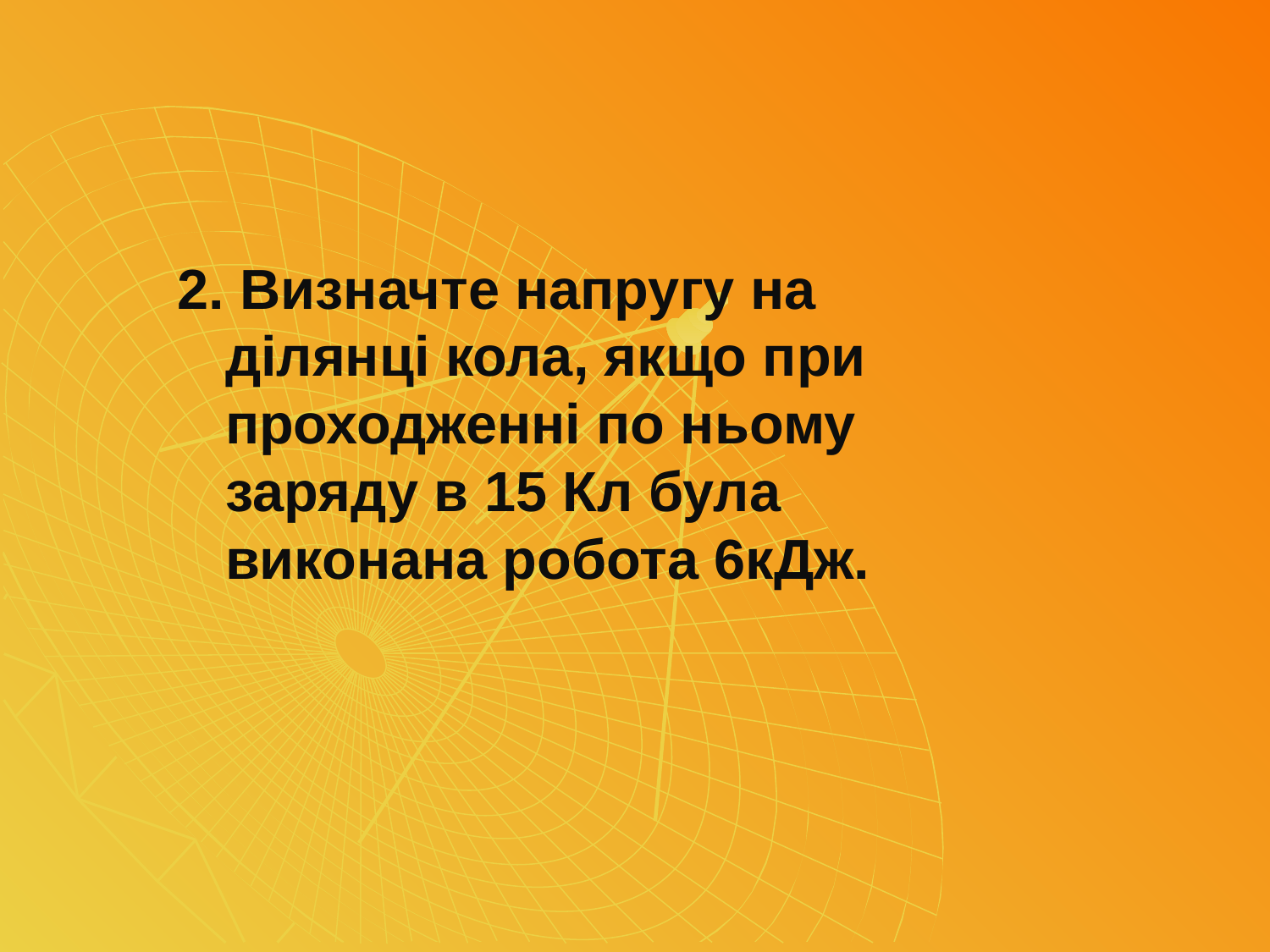

#
2. Визначте напругу на ділянці кола, якщо при проходженні по ньому заряду в 15 Кл була виконана робота 6кДж.